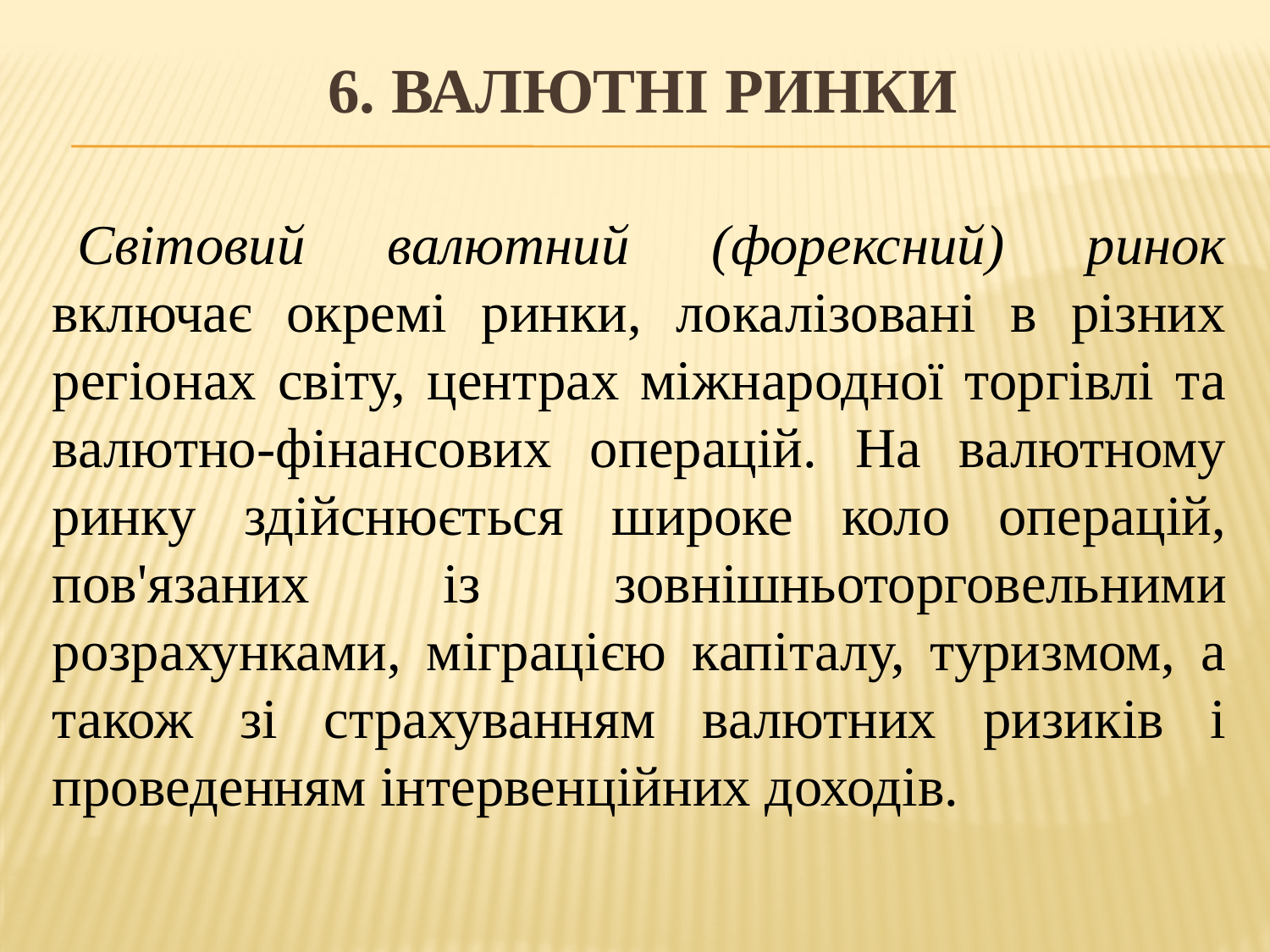

# 6. Валютні ринки
Світовий валютний (форексний) ринок включає окремі ринки, локалізовані в різних регіонах світу, центрах міжнародної торгівлі та валютно-фінансових операцій. На валютному ринку здійснюється широке коло операцій, пов'язаних із зовнішньоторговельними розрахунками, міграцією капіталу, туризмом, а також зі страхуванням валютних ризиків і проведенням інтервенційних доходів.